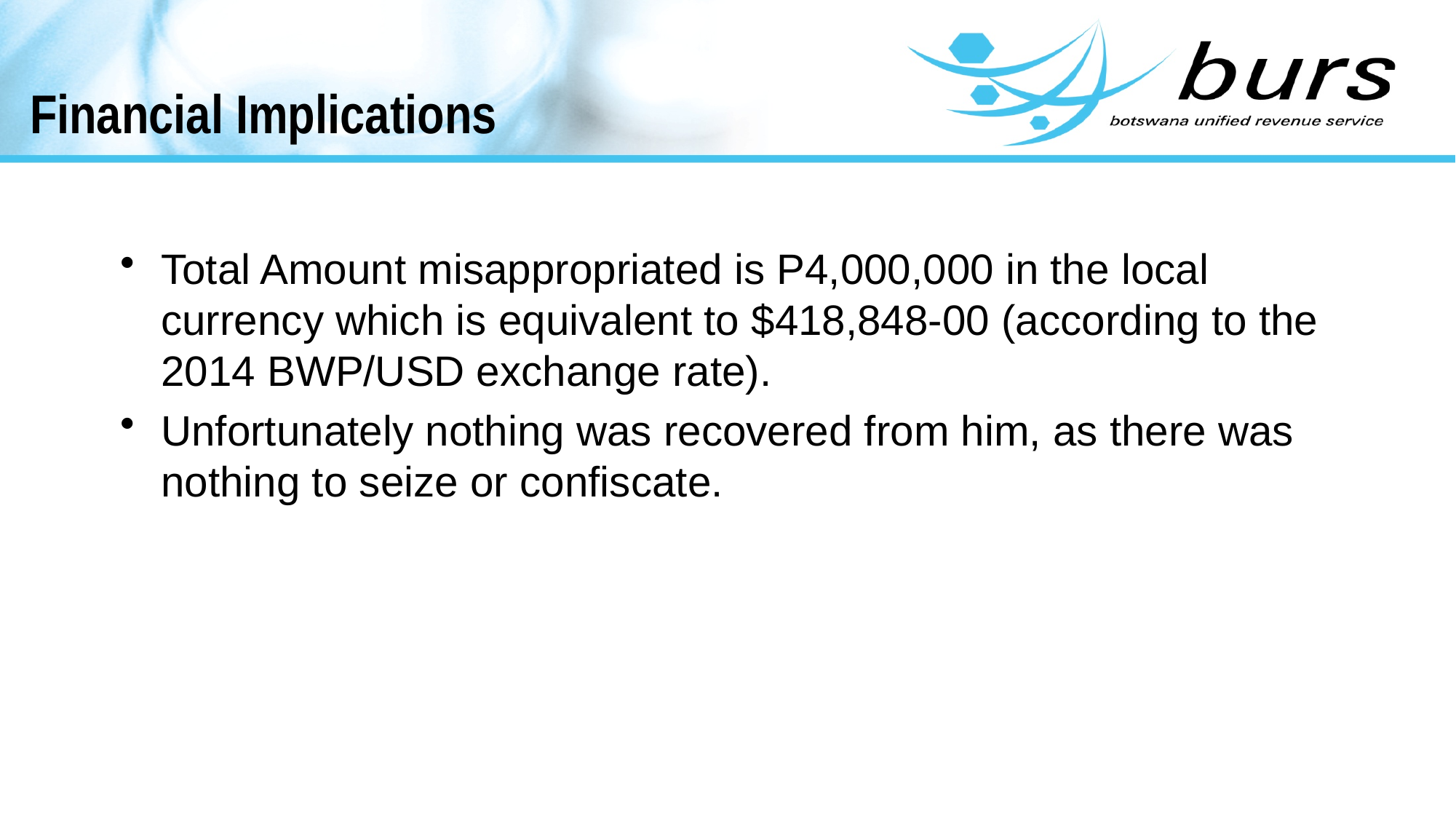

# Financial Implications
Total Amount misappropriated is P4,000,000 in the local currency which is equivalent to $418,848-00 (according to the 2014 BWP/USD exchange rate).
Unfortunately nothing was recovered from him, as there was nothing to seize or confiscate.